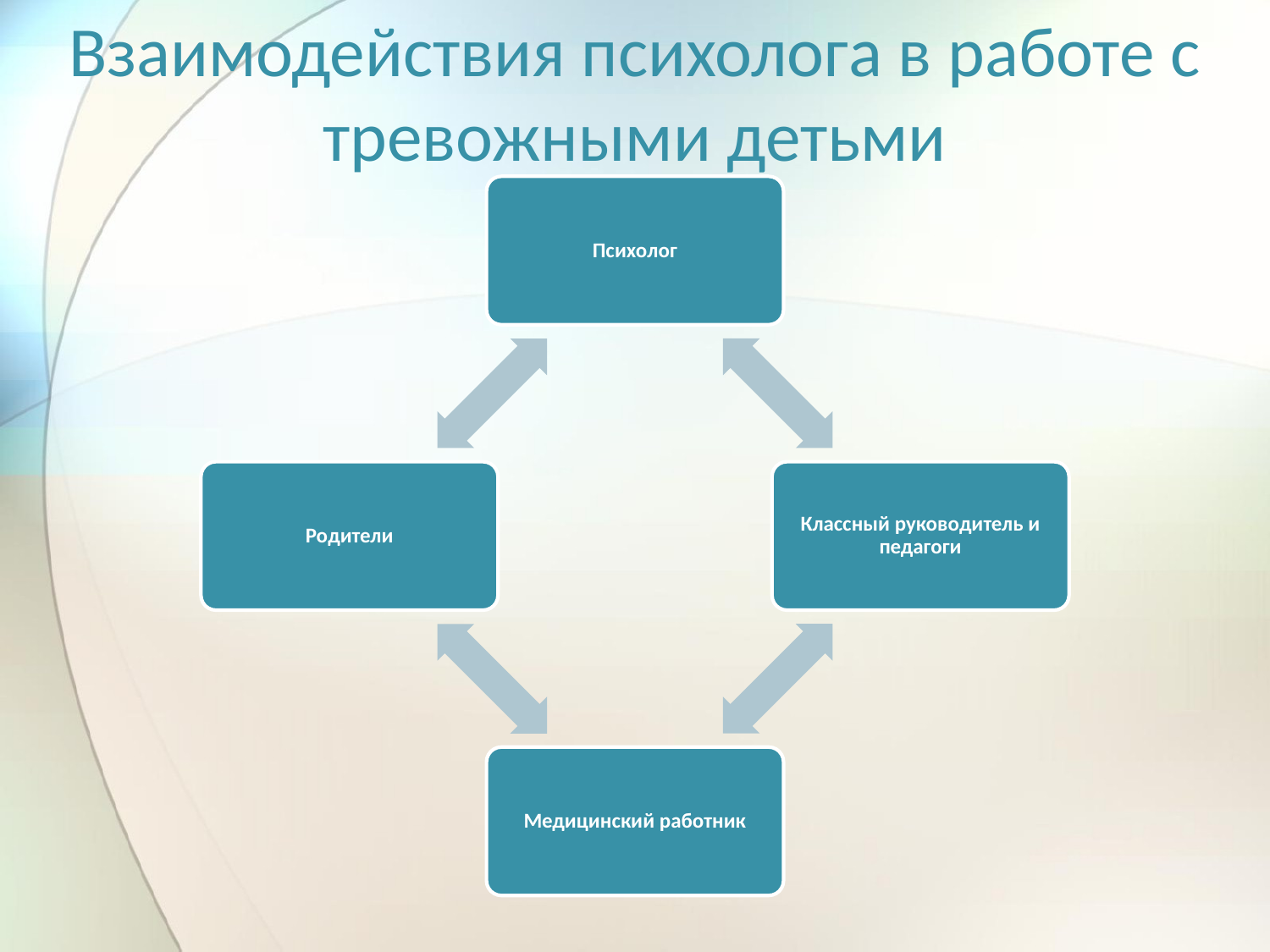

Взаимодействия психолога в работе с тревожными детьми
Психолог

Классный руководитель и педагоги

Медицинский работник

Родители